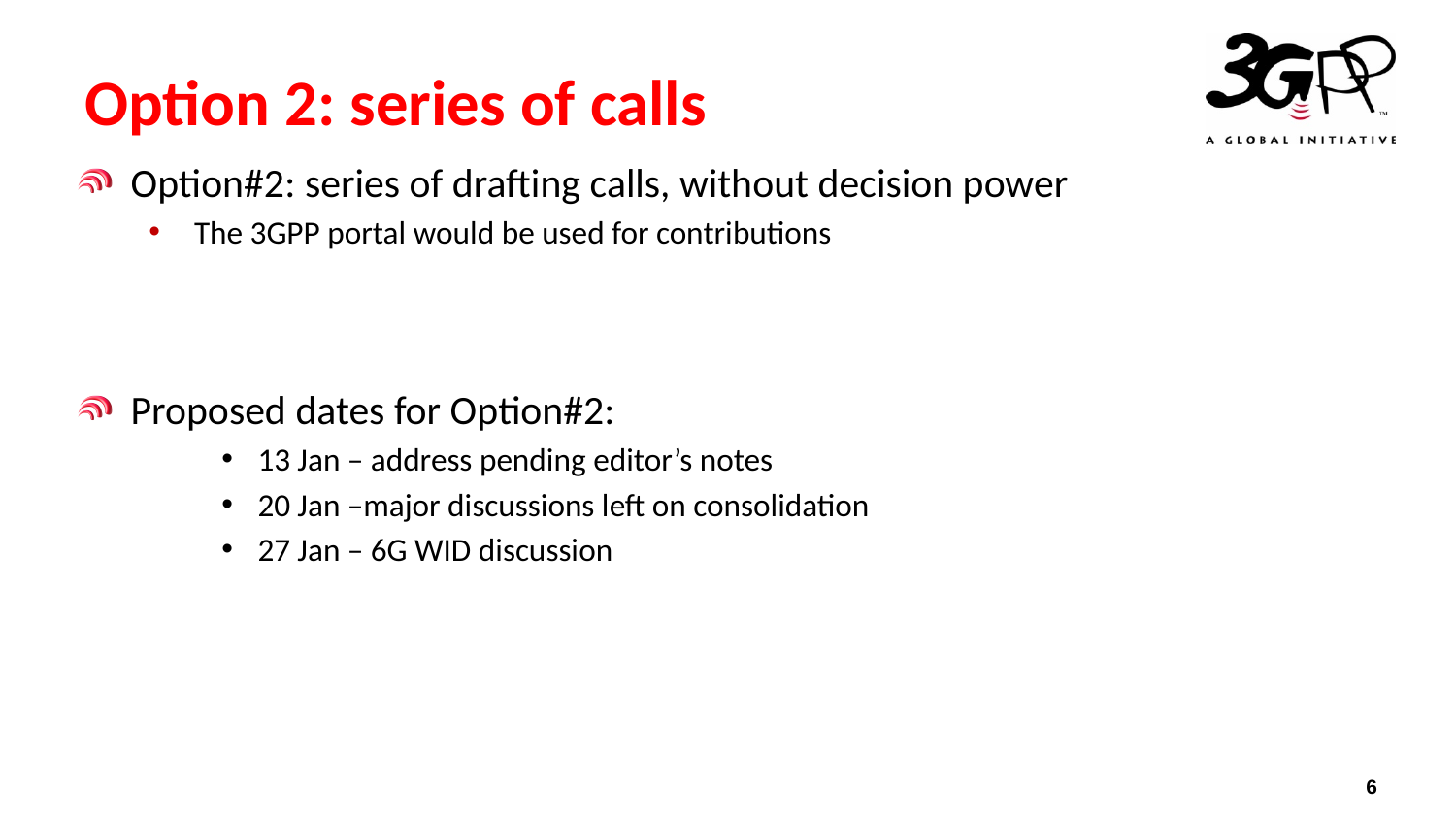

# Option 2: series of calls
Option#2: series of drafting calls, without decision power
The 3GPP portal would be used for contributions

Proposed dates for Option#2:
13 Jan – address pending editor’s notes
20 Jan –major discussions left on consolidation
27 Jan – 6G WID discussion